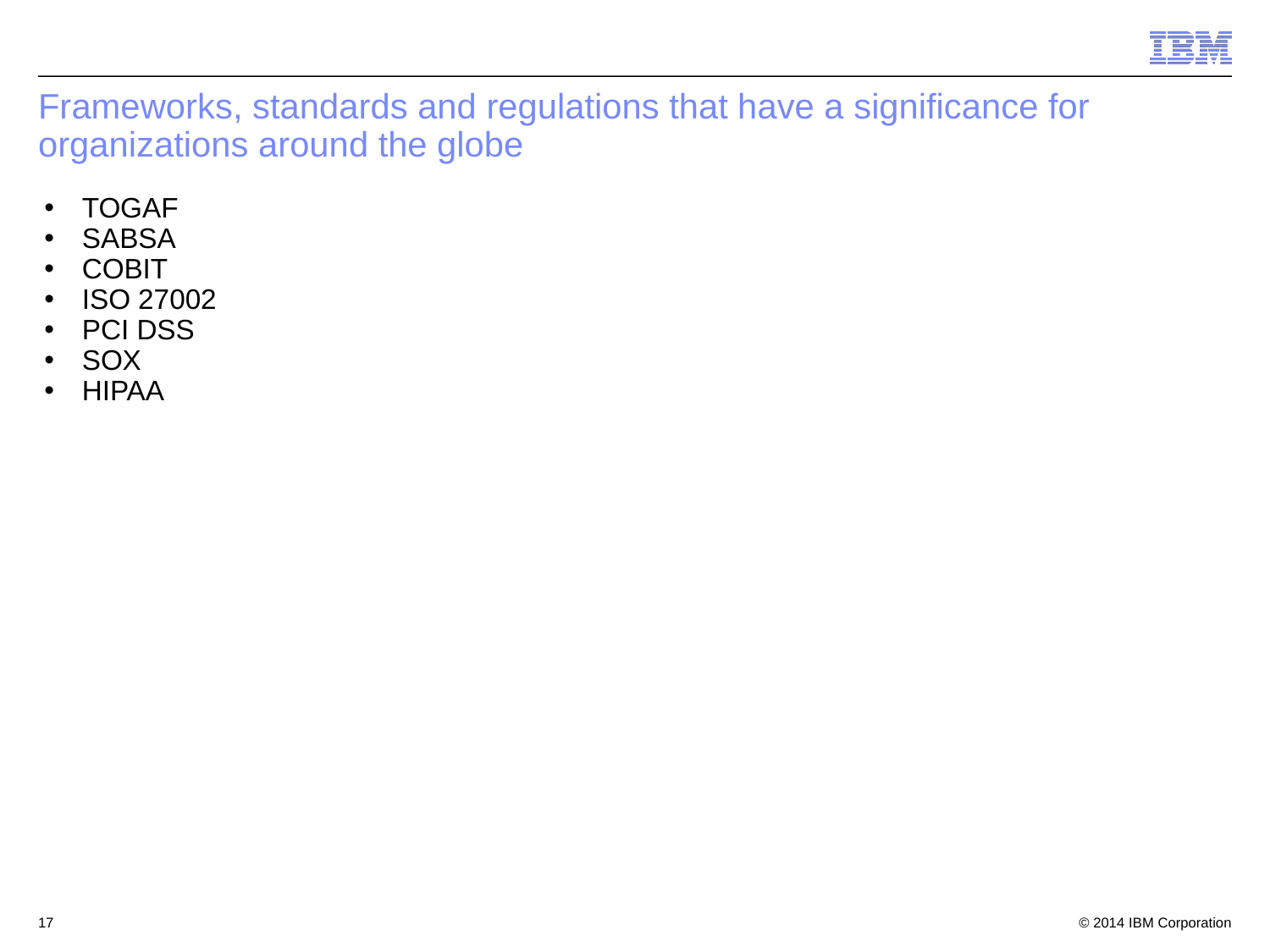

# Frameworks, standards and regulations that have a significance for organizations around the globe
 TOGAF
 SABSA
 COBIT
 ISO 27002
 PCI DSS
 SOX
 HIPAA
17